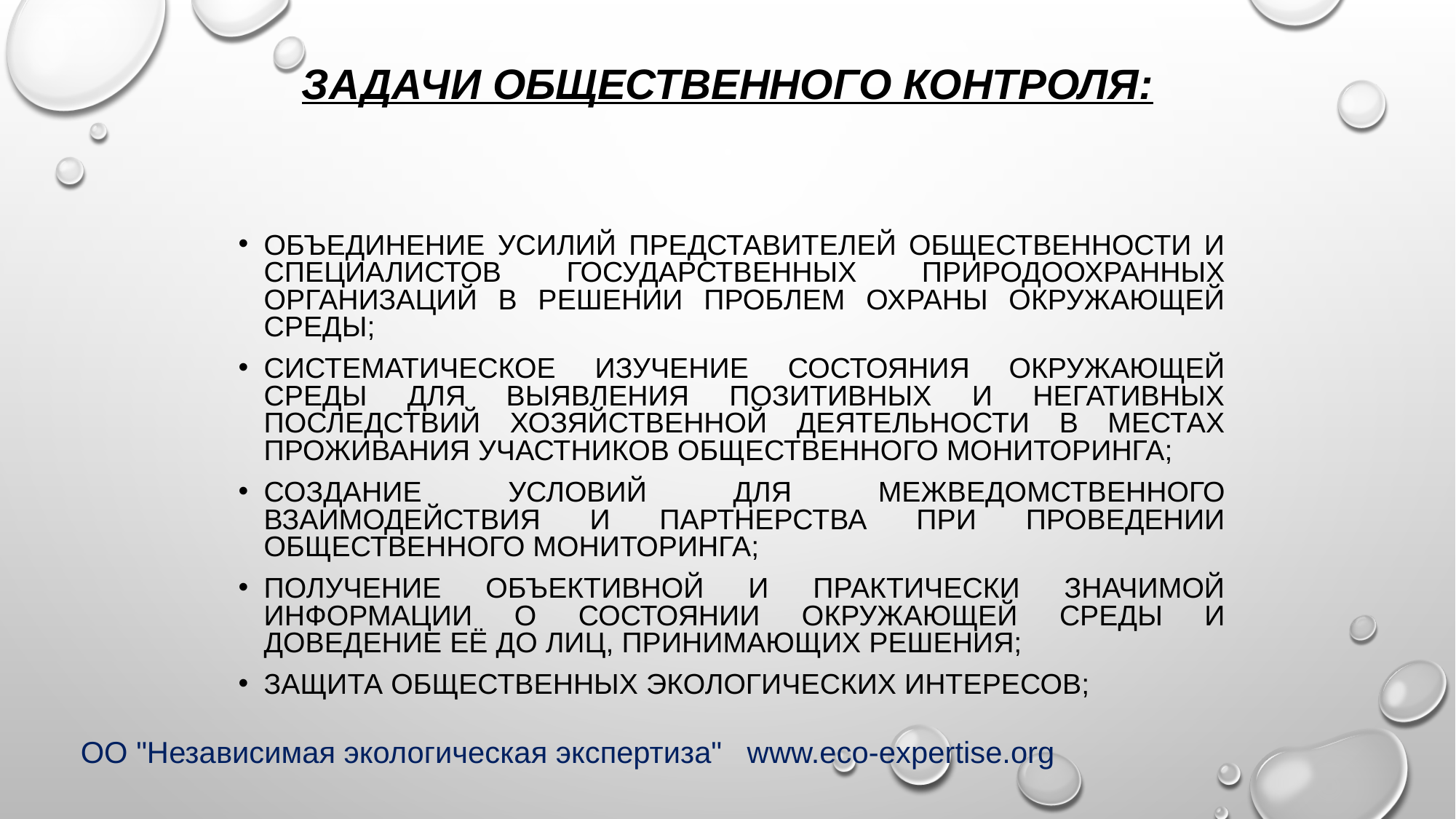

# Задачи общественного контроля:
объединение усилий представителей общественности и специалистов государственных природоохранных организаций в решении проблем охраны окружающей среды;
систематическое изучение состояния окружающей среды для выявления позитивных и негативных последствий хозяйственной деятельности в местах проживания участников общественного мониторинга;
создание условий для межведомственного взаимодействия и партнерства при проведении Общественного мониторинга;
получение объективной и практически значимой информации о состоянии окружающей среды и доведение её до лиц, принимающих решения;
защита общественных экологических интересов;

ОО "Независимая экологическая экспертиза"   www.eco-expertise.org